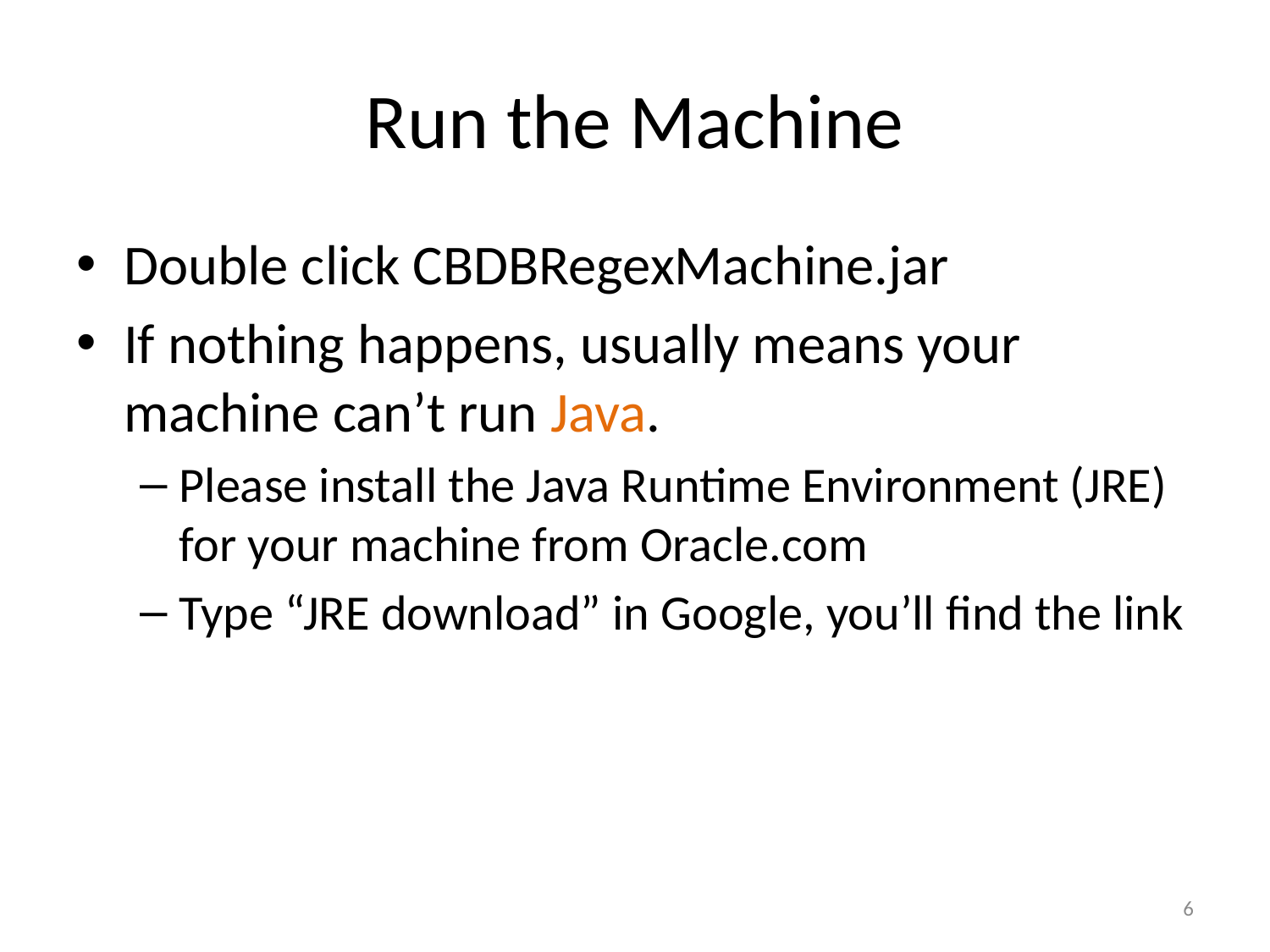

# Run the Machine
Double click CBDBRegexMachine.jar
If nothing happens, usually means your machine can’t run Java.
Please install the Java Runtime Environment (JRE) for your machine from Oracle.com
Type “JRE download” in Google, you’ll find the link
6